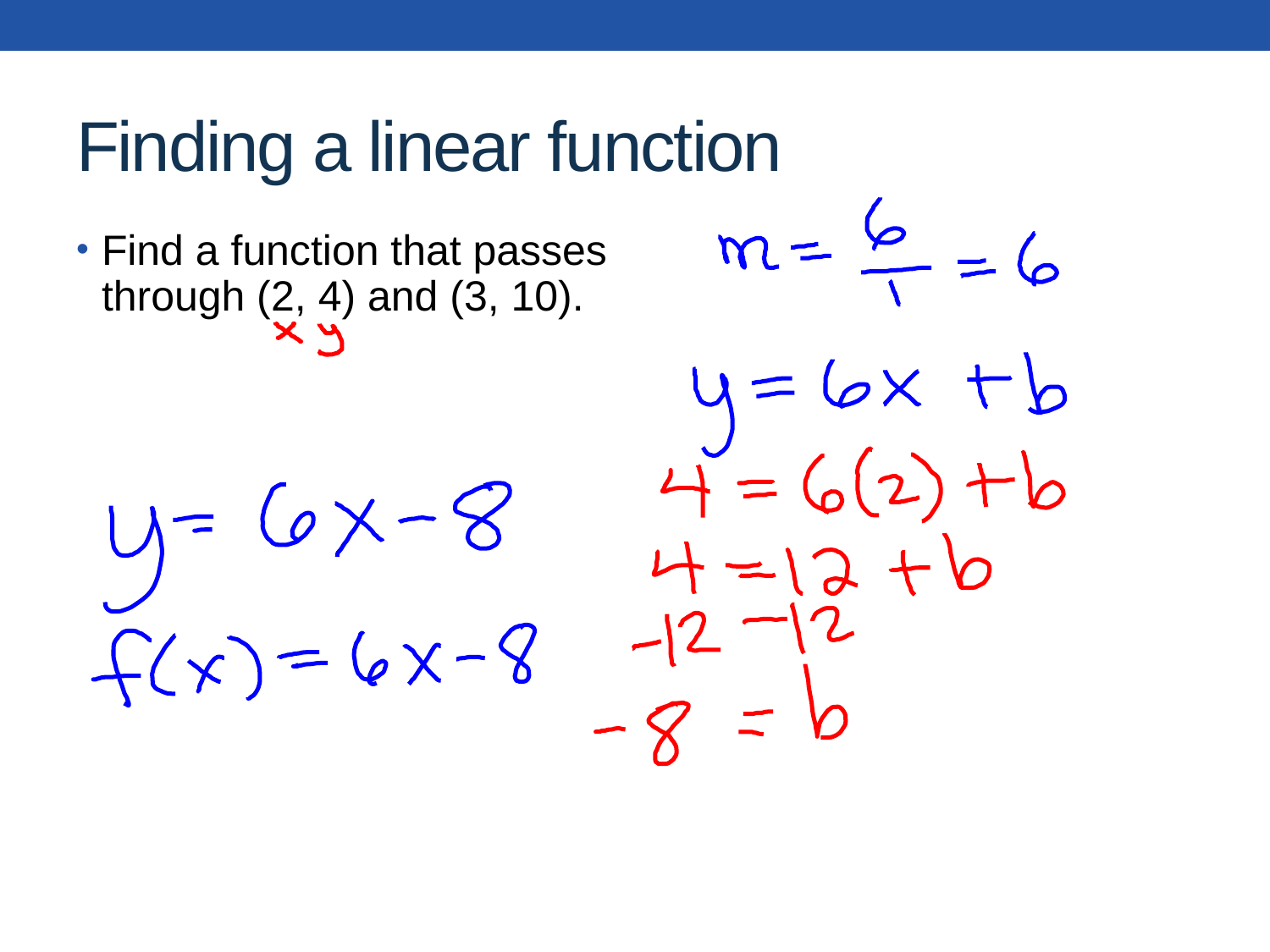

# Finding a linear function

Find a function that passes through (2, 4) and (3, 10).